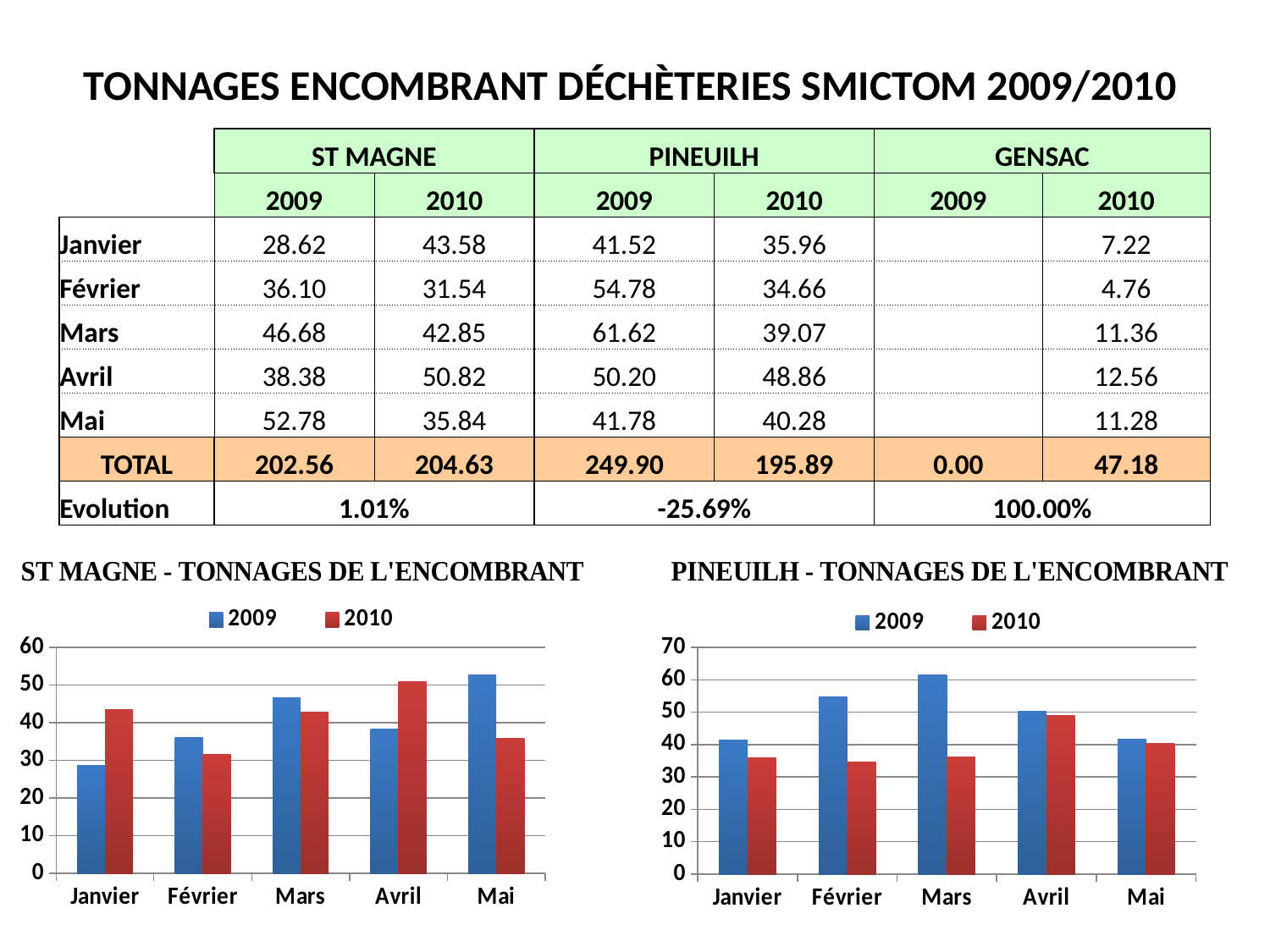

# TONNAGES ENCOMBRANT DÉCHÈTERIES SMICTOM 2009/2010
|  | ST MAGNE |  | PINEUILH |  | GENSAC |  |
| --- | --- | --- | --- | --- | --- | --- |
|  | 2009 | 2010 | 2009 | 2010 | 2009 | 2010 |
| Janvier | 28.62 | 43.58 | 41.52 | 35.96 |  | 7.22 |
| Février | 36.10 | 31.54 | 54.78 | 34.66 |  | 4.76 |
| Mars | 46.68 | 42.85 | 61.62 | 39.07 |  | 11.36 |
| Avril | 38.38 | 50.82 | 50.20 | 48.86 |  | 12.56 |
| Mai | 52.78 | 35.84 | 41.78 | 40.28 |  | 11.28 |
| TOTAL | 202.56 | 204.63 | 249.90 | 195.89 | 0.00 | 47.18 |
| Evolution | 1.01% |  | -25.69% |  | 100.00% |  |

### Chart

| Category |  |  |
|---|---|---|
| Janvier | 28.62 | 43.58 |
| Février | 36.1 | 31.54 |
| Mars | 46.68 | 42.85 |
| Avril | 38.38 | 50.82 |
| Mai | 52.78 | 35.84 |

### Chart

| Category |  |  |
|---|---|---|
| Janvier | 41.52 | 35.96 |
| Février | 54.78 | 34.66000000000001 |
| Mars | 61.62000000000001 | 36.13 |
| Avril | 50.2 | 48.86 |
| Mai | 41.78 | 40.28 |